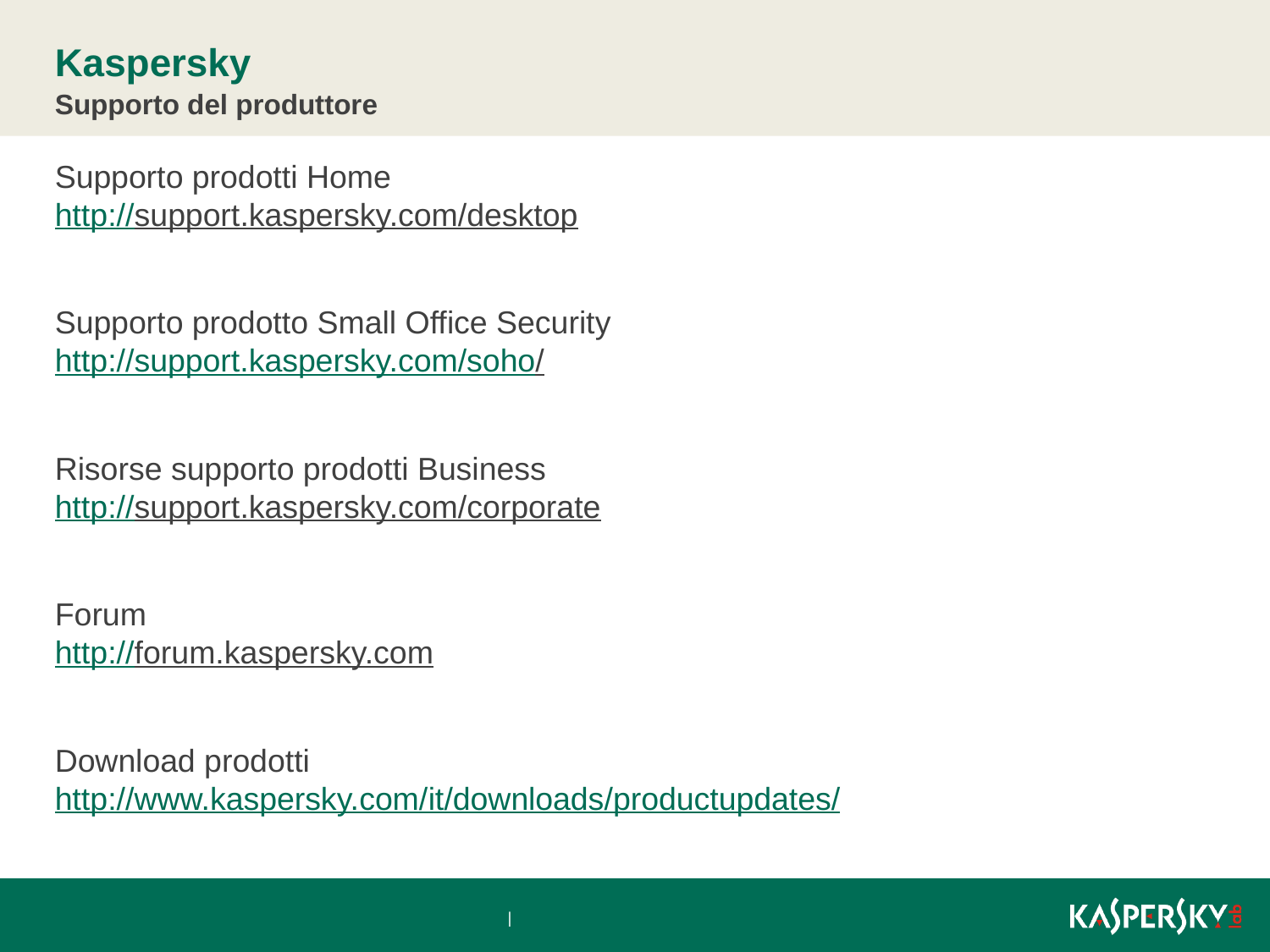

# Kaspersky
Supporto del produttore
Supporto prodotti Home
http://support.kaspersky.com/desktop

Supporto prodotto Small Office Security
http://support.kaspersky.com/soho/

Risorse supporto prodotti Business
http://support.kaspersky.com/corporate

Forum
http://forum.kaspersky.com

Download prodotti
http://www.kaspersky.com/it/downloads/productupdates/

|